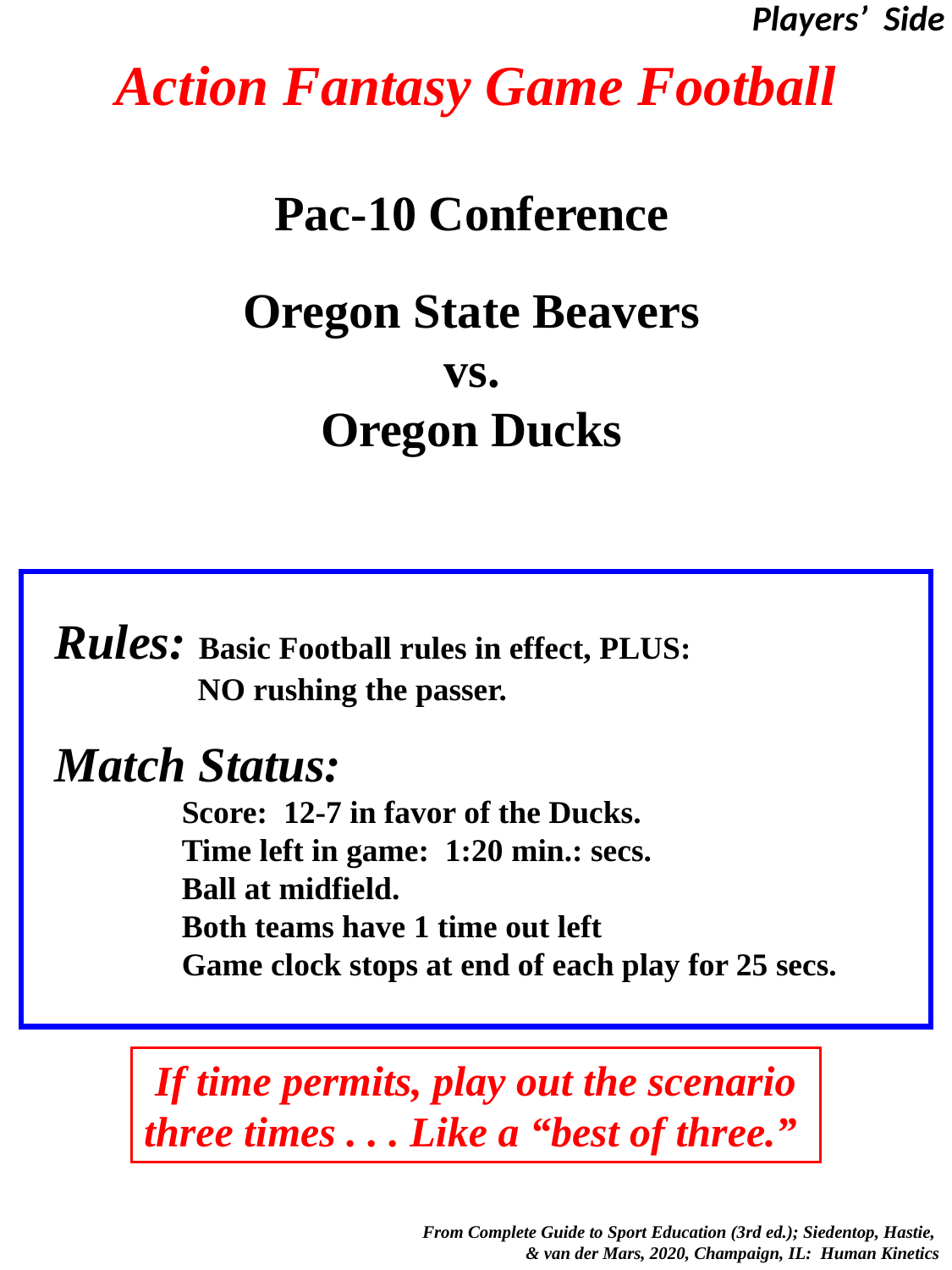

Players’  Side
# Action Fantasy Game Football
Pac-10 Conference

Oregon State Beavers
vs.
Oregon Ducks

Rules: Basic Football rules in effect, PLUS:
	  NO rushing the passer.

Match Status:
	Score:  12-7 in favor of the Ducks.
   	Time left in game:  1:20 min.: secs.
	Ball at midfield.
	Both teams have 1 time out left
	Game clock stops at end of each play for 25 secs.
If time permits, play out the scenario
three times . . . Like a “best of three.”
 From Complete Guide to Sport Education (3rd ed.); Siedentop, Hastie,
& van der Mars, 2020, Champaign, IL:  Human Kinetics